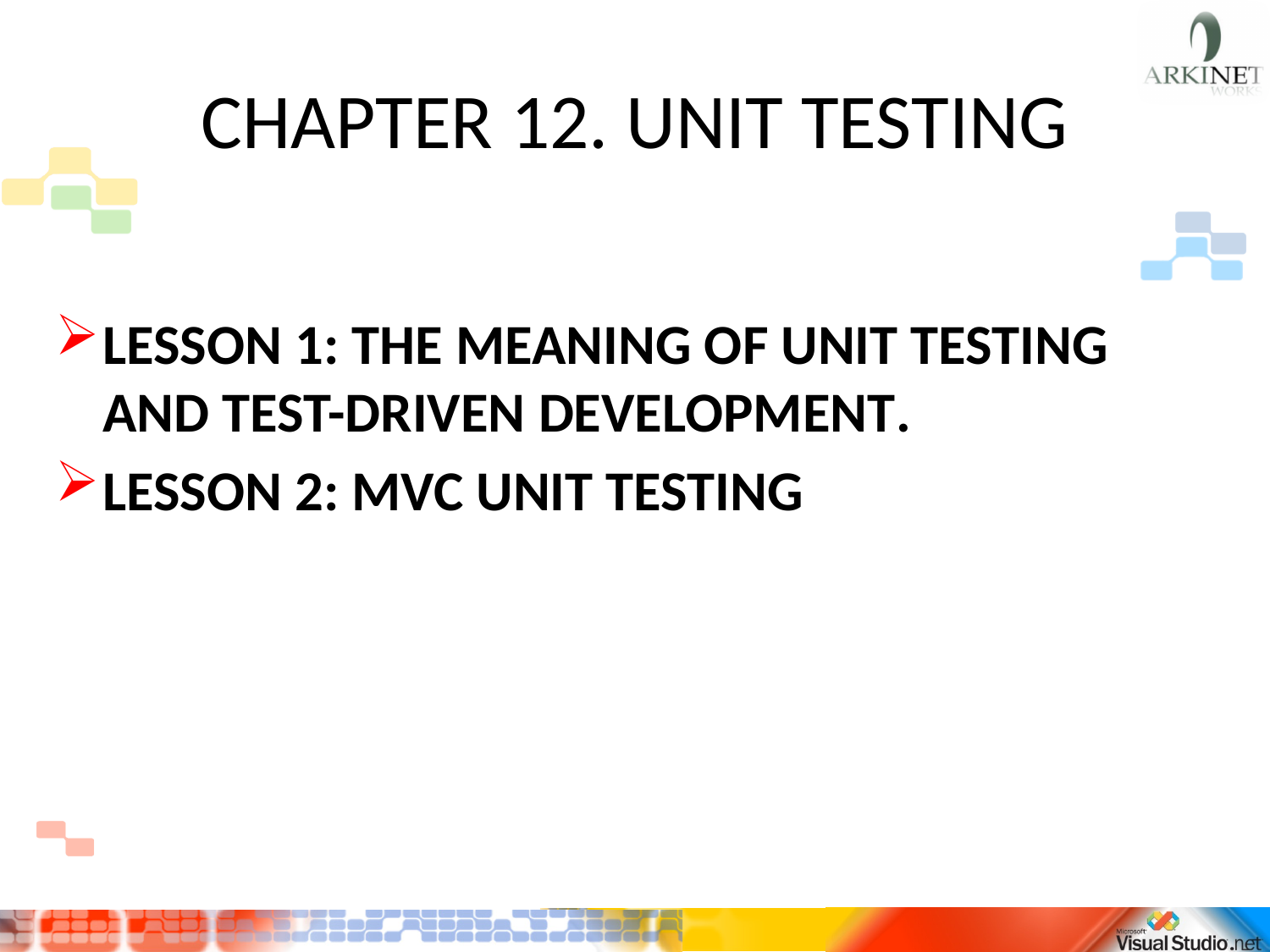

# CHAPTER 12. UNIT TESTING

LESSON 1: THE MEANING OF UNIT TESTING AND TEST-DRIVEN DEVELOPMENT.
LESSON 2: MVC UNIT TESTING